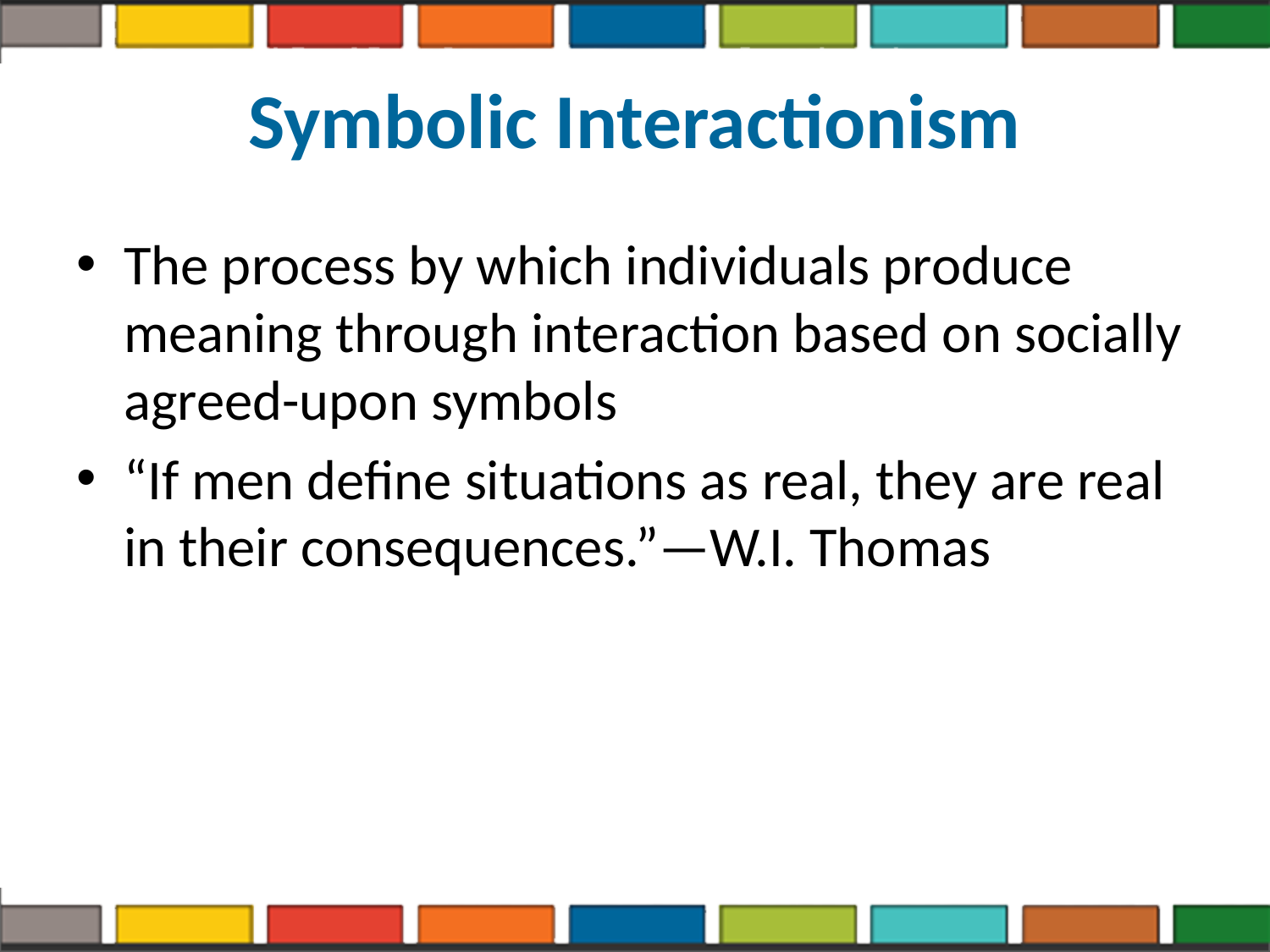

# Symbolic Interactionism
The process by which individuals produce meaning through interaction based on socially agreed-upon symbols
“If men define situations as real, they are real in their consequences.”—W.I. Thomas